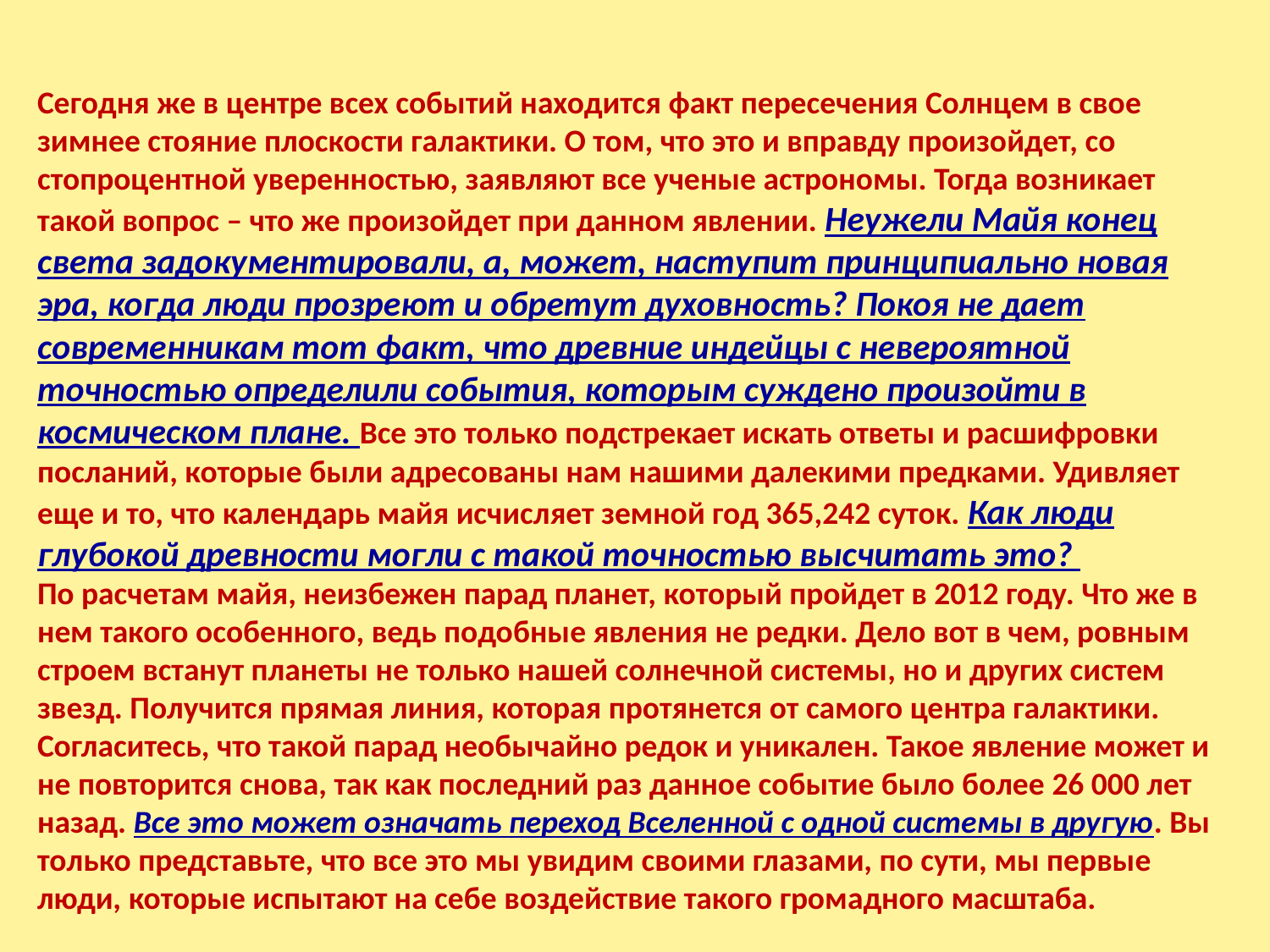

Сегодня же в центре всех событий находится факт пересечения Солнцем в свое зимнее стояние плоскости галактики. О том, что это и вправду произойдет, со стопроцентной уверенностью, заявляют все ученые астрономы. Тогда возникает такой вопрос – что же произойдет при данном явлении. Неужели Майя конец света задокументировали, а, может, наступит принципиально новая эра, когда люди прозреют и обретут духовность? Покоя не дает современникам тот факт, что древние индейцы с невероятной точностью определили события, которым суждено произойти в космическом плане. Все это только подстрекает искать ответы и расшифровки посланий, которые были адресованы нам нашими далекими предками. Удивляет еще и то, что календарь майя исчисляет земной год 365,242 суток. Как люди глубокой древности могли с такой точностью высчитать это?
По расчетам майя, неизбежен парад планет, который пройдет в 2012 году. Что же в нем такого особенного, ведь подобные явления не редки. Дело вот в чем, ровным строем встанут планеты не только нашей солнечной системы, но и других систем звезд. Получится прямая линия, которая протянется от самого центра галактики. Согласитесь, что такой парад необычайно редок и уникален. Такое явление может и не повторится снова, так как последний раз данное событие было более 26 000 лет назад. Все это может означать переход Вселенной с одной системы в другую. Вы только представьте, что все это мы увидим своими глазами, по сути, мы первые люди, которые испытают на себе воздействие такого громадного масштаба.